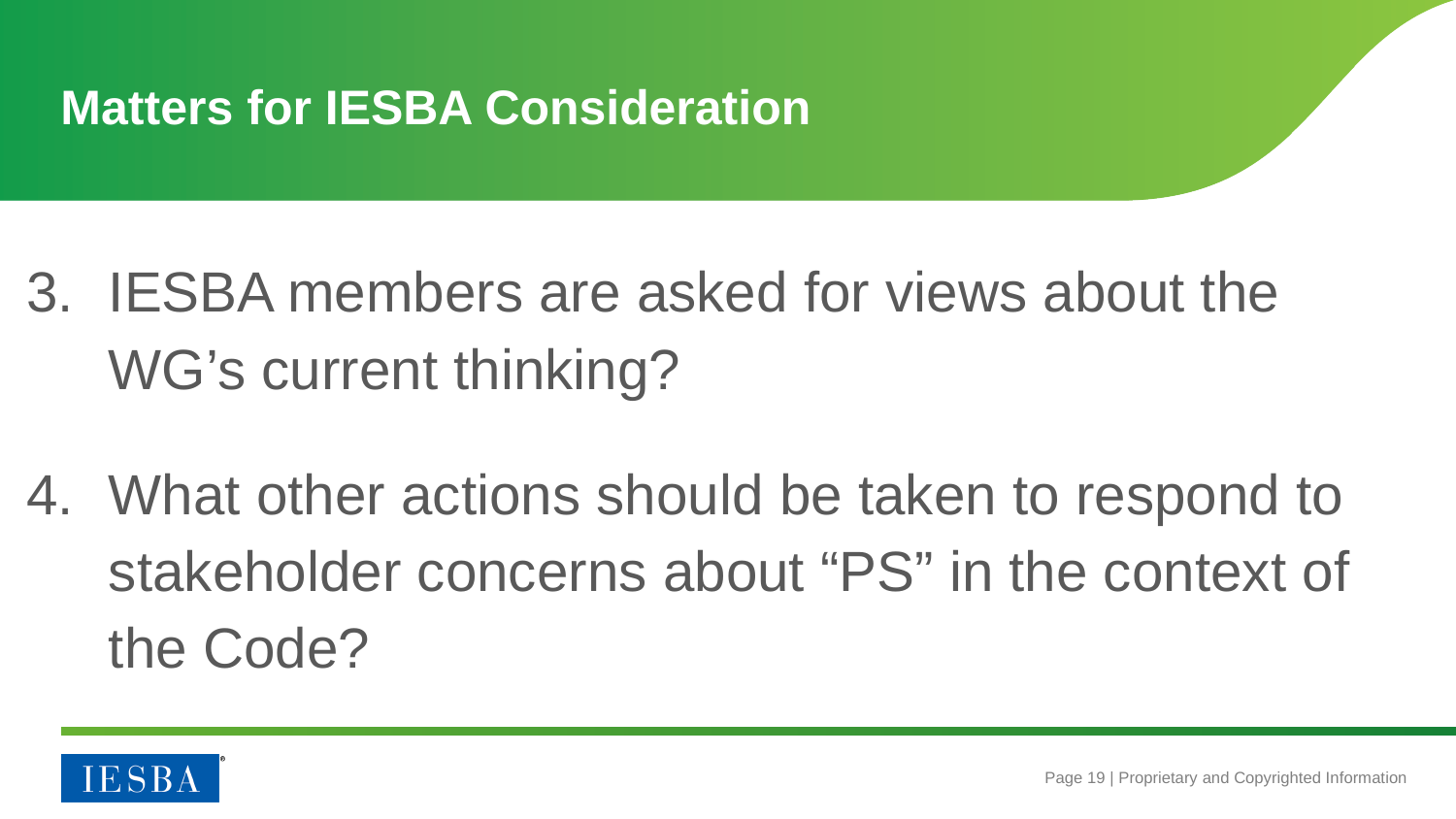

# Matters for IESBA Consideration
IESBA members are asked for views about the WG’s current thinking?
What other actions should be taken to respond to stakeholder concerns about “PS” in the context of the Code?